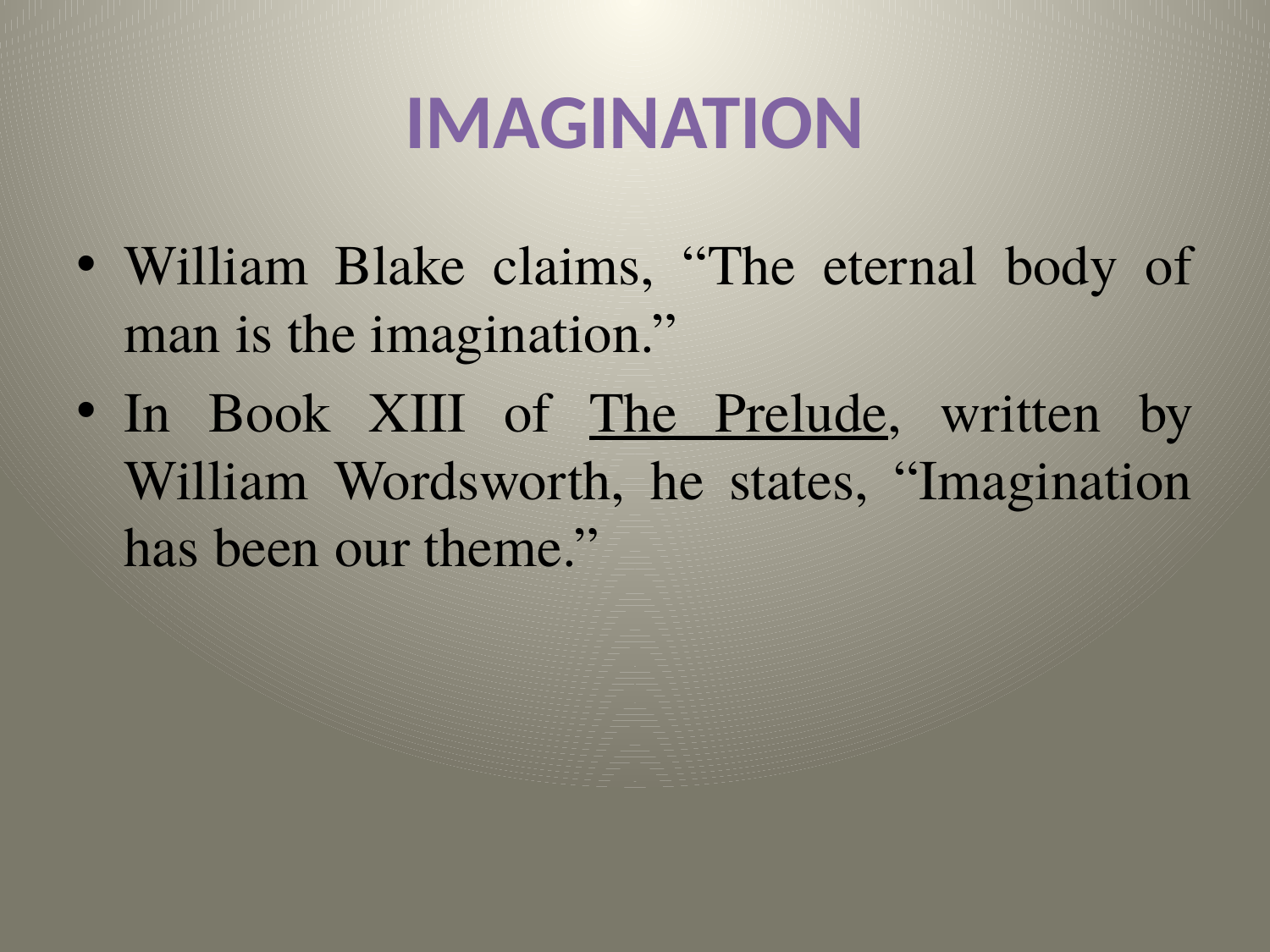

# Imagination
William Blake claims, “The eternal body of man is the imagination.”
In Book XIII of The Prelude, written by William Wordsworth, he states, “Imagination has been our theme.”